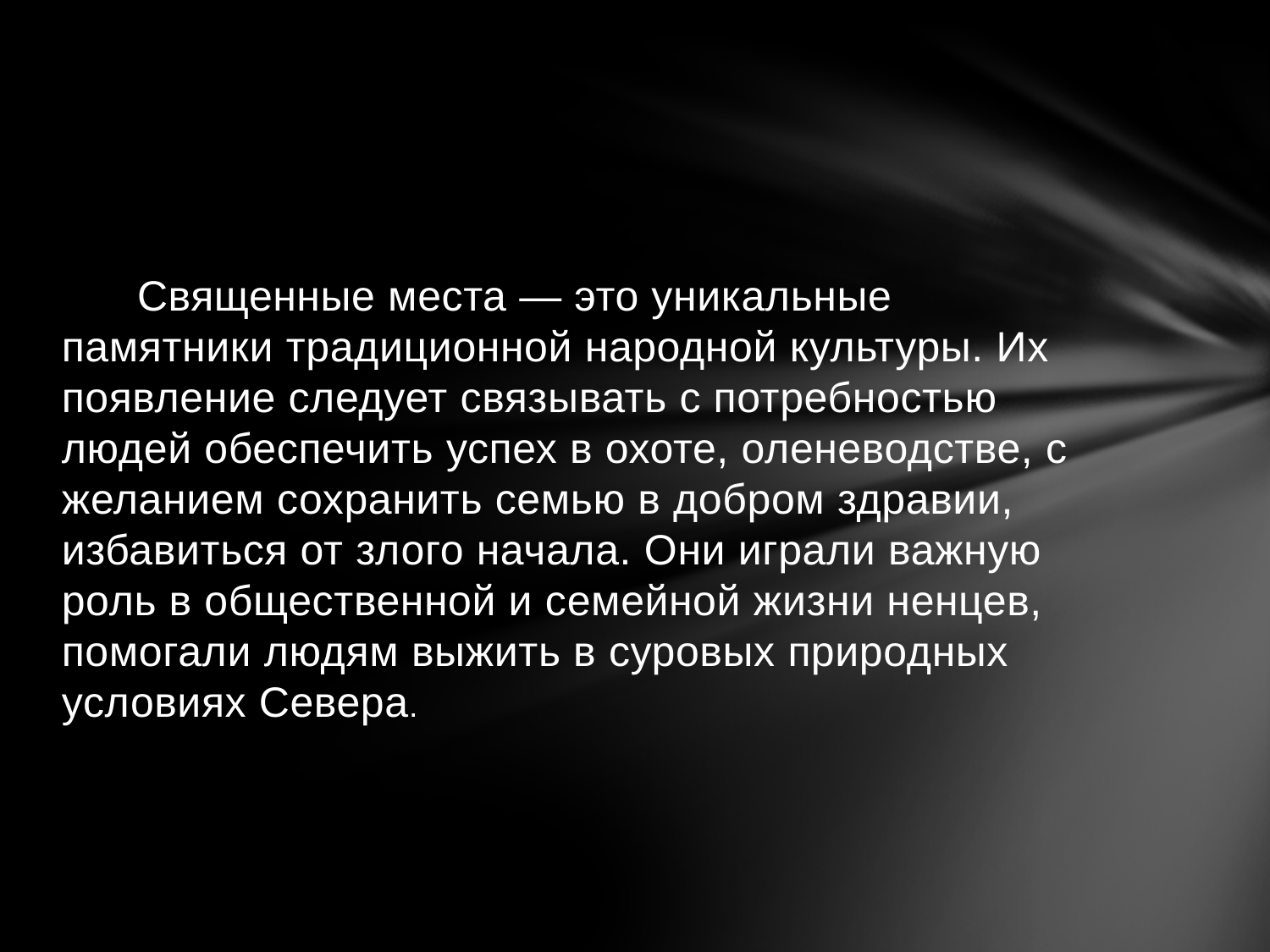

#

        Священные места — это уникальные памятники традиционной народной культуры. Их появление следует связывать с потребностью людей обеспечить успех в охоте, оленеводстве, с желанием сохранить семью в добром здравии, избавиться от злого начала. Они играли важную роль в общественной и семейной жизни ненцев, помогали людям выжить в суровых природных условиях Севера.